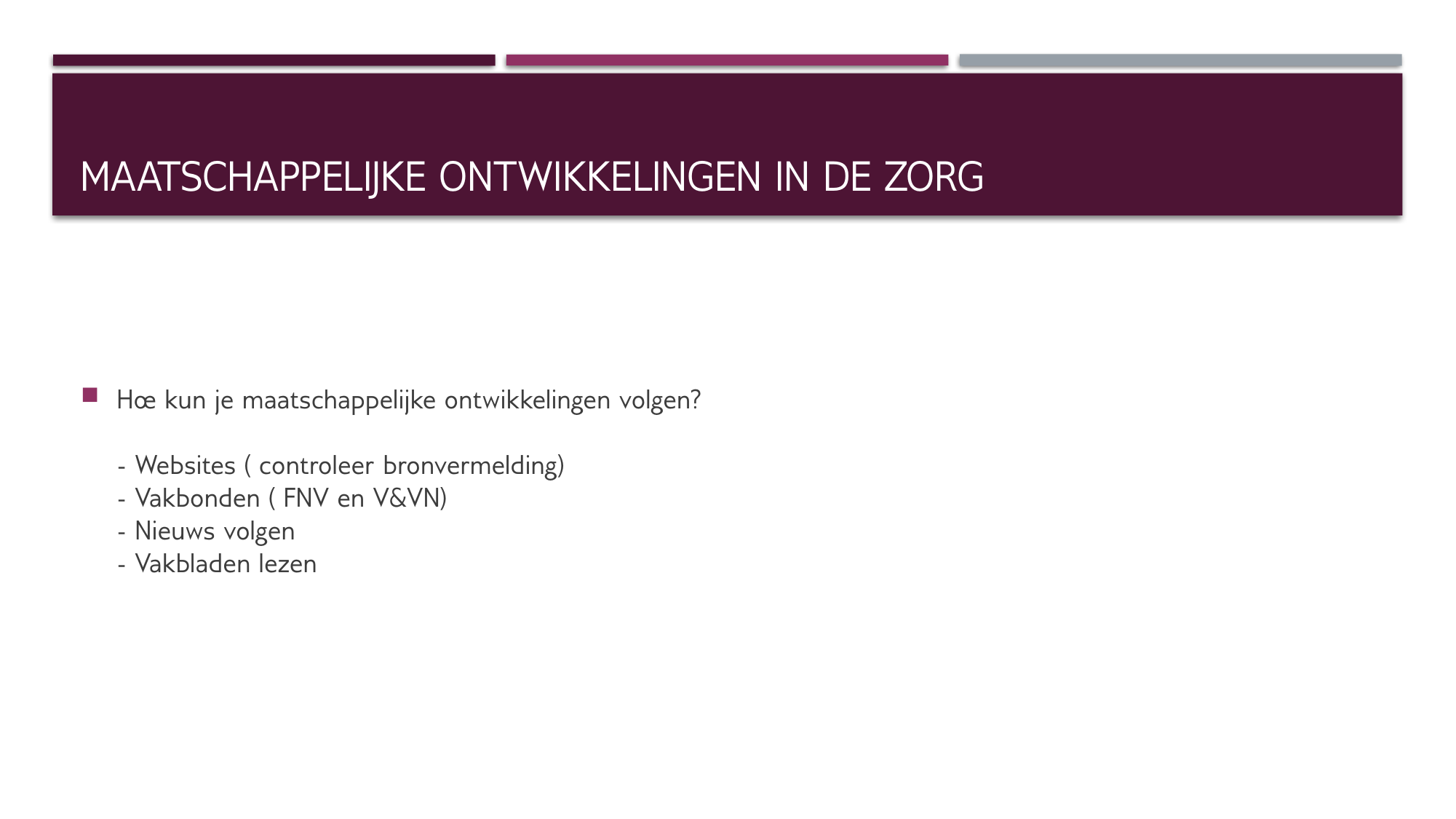

# Maatschappelijke ontwikkelingen in de zorg
Hoe kun je maatschappelijke ontwikkelingen volgen?
- Websites ( controleer bronvermelding)
- Vakbonden ( FNV en V&VN)
- Nieuws volgen
- Vakbladen lezen